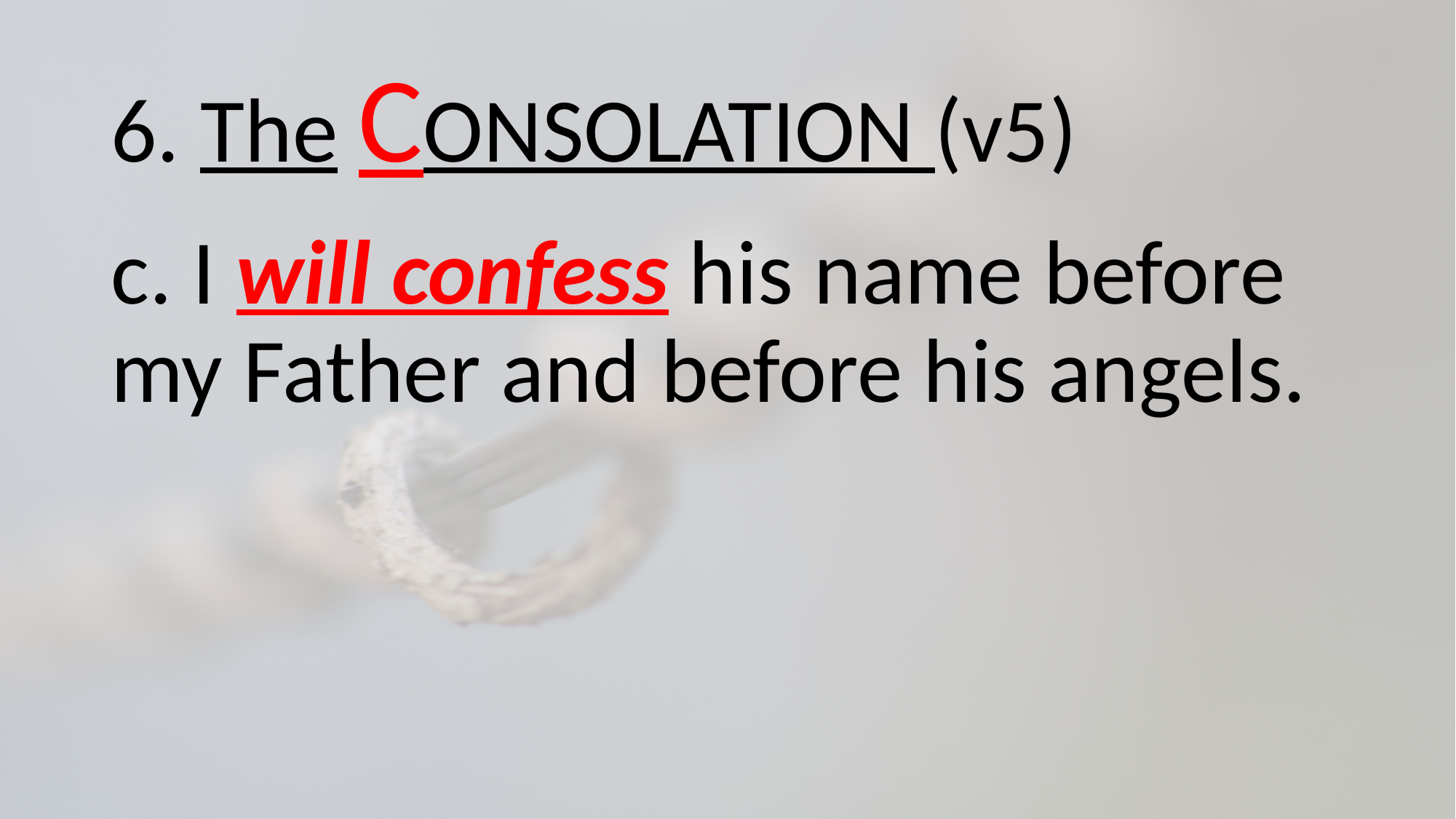

# 6. The CONSOLATION (v5)
c. I will confess his name before my Father and before his angels.